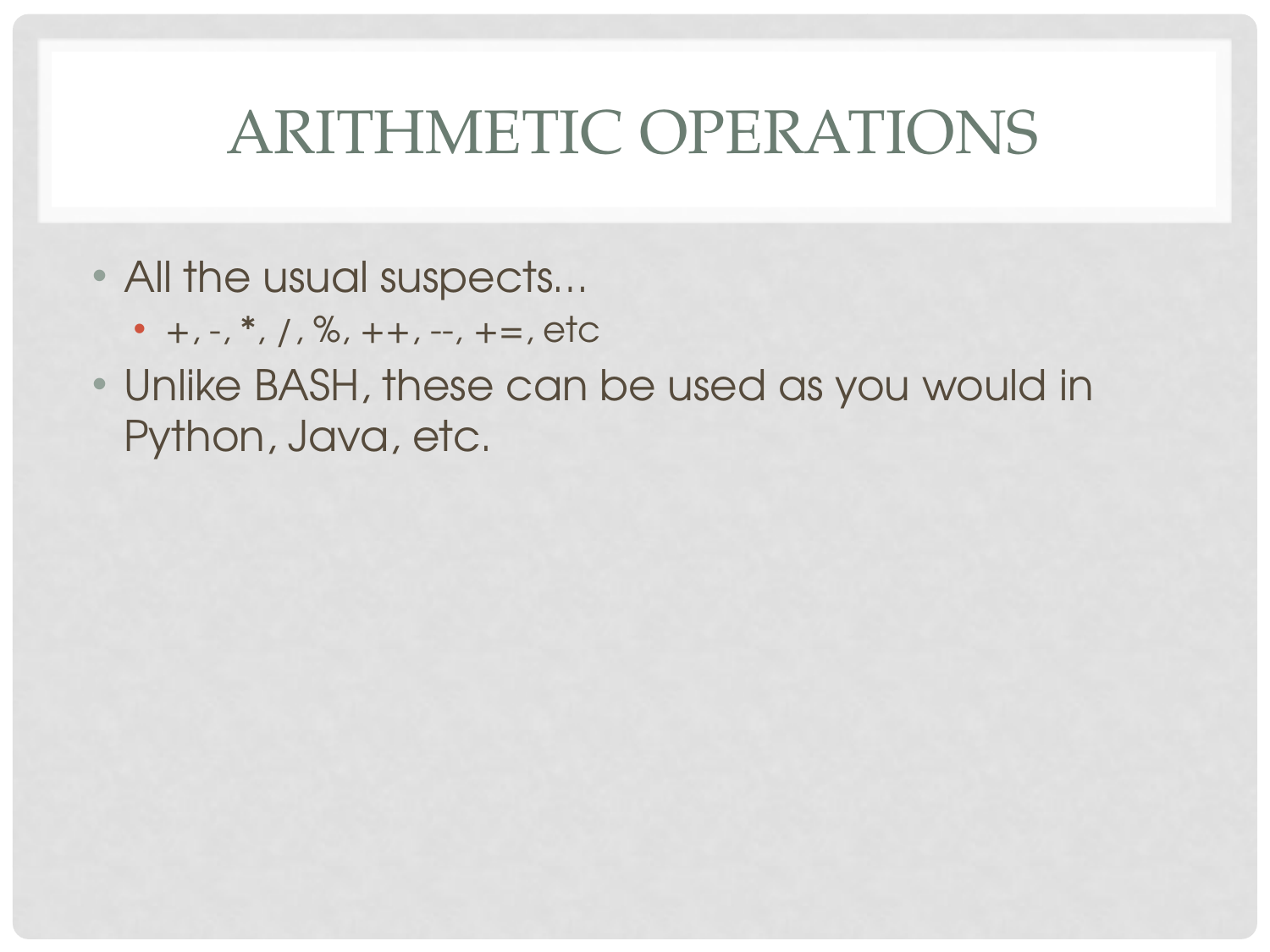

# Arithmetic Operations
All the usual suspects…
+, -, *, /, %, ++, --, +=, etc
Unlike BASH, these can be used as you would in Python, Java, etc.